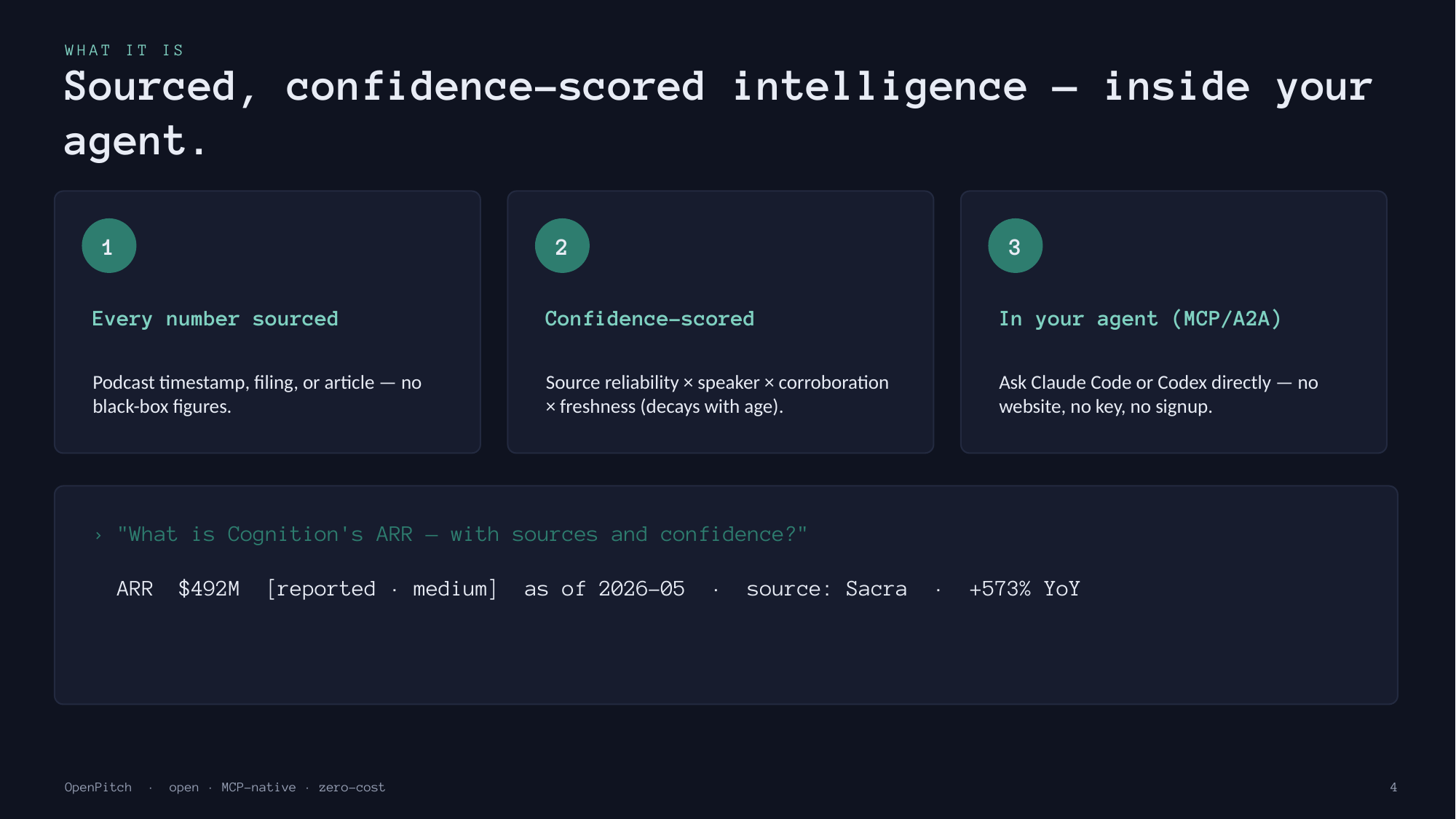

WHAT IT IS
Sourced, confidence-scored intelligence — inside your agent.

1
2
3
Every number sourced
Confidence-scored
In your agent (MCP/A2A)
Podcast timestamp, filing, or article — no black-box figures.
Source reliability × speaker × corroboration × freshness (decays with age).
Ask Claude Code or Codex directly — no website, no key, no signup.

› "What is Cognition's ARR — with sources and confidence?"

  ARR  $492M  [reported · medium]  as of 2026-05  ·  source: Sacra  ·  +573% YoY
OpenPitch  ·  open · MCP-native · zero-cost
4